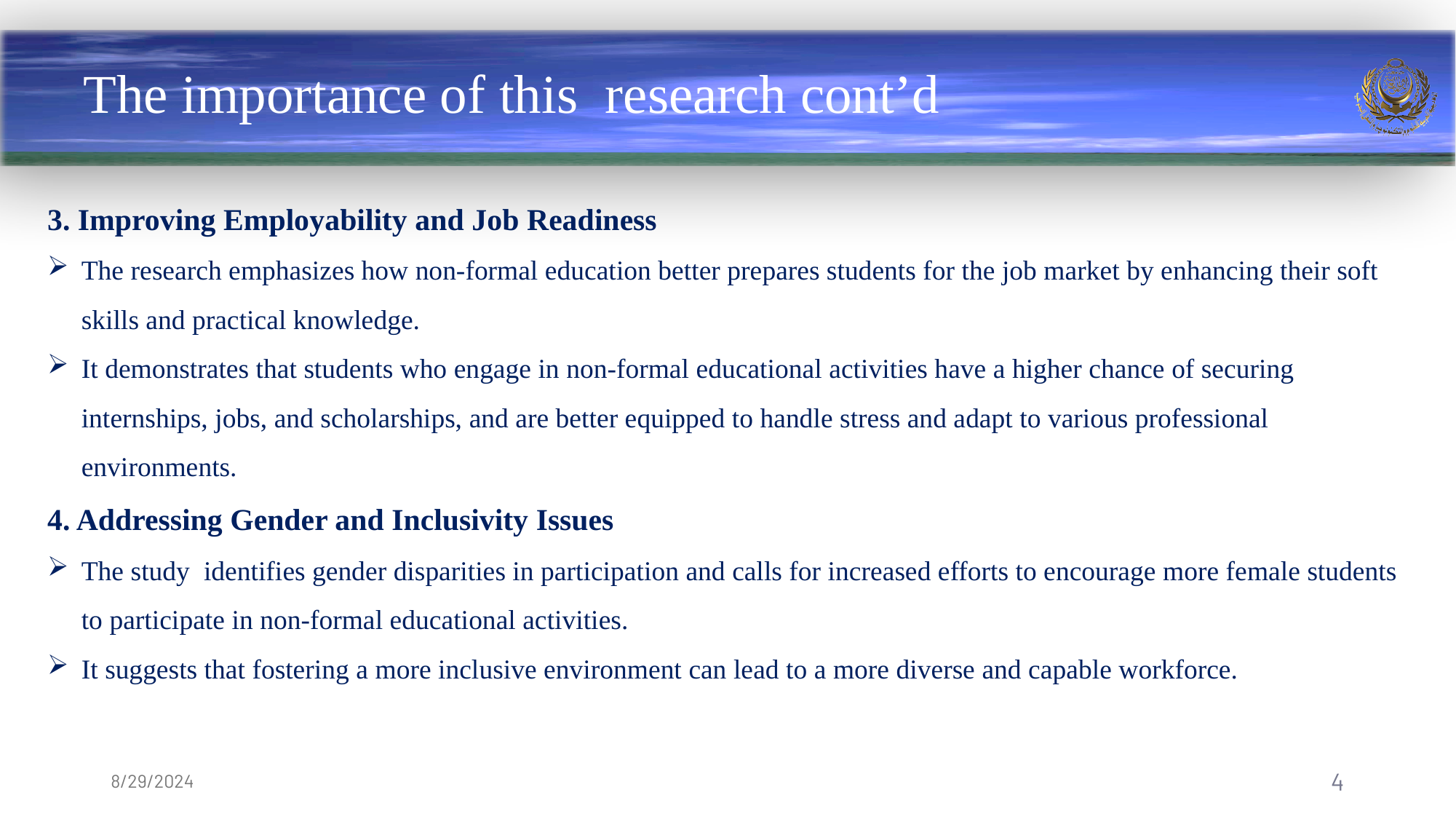

The importance of this  research cont’d
3. Improving Employability and Job Readiness
The research emphasizes how non-formal education better prepares students for the job market by enhancing their soft skills and practical knowledge.
It demonstrates that students who engage in non-formal educational activities have a higher chance of securing internships, jobs, and scholarships, and are better equipped to handle stress and adapt to various professional environments.
4. Addressing Gender and Inclusivity Issues
The study  identifies gender disparities in participation and calls for increased efforts to encourage more female students to participate in non-formal educational activities.
It suggests that fostering a more inclusive environment can lead to a more diverse and capable workforce.

8/29/2024

4